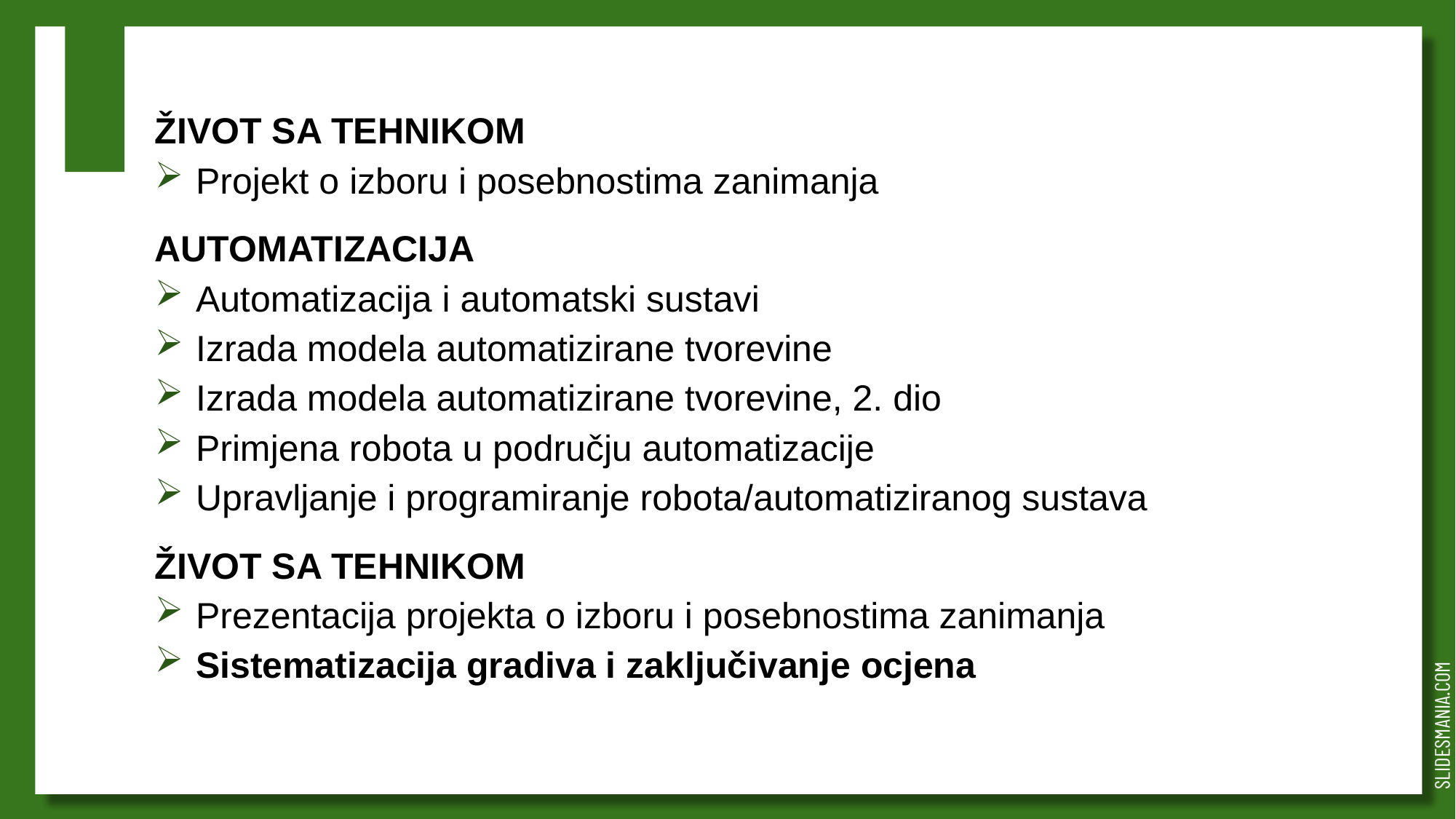

ŽIVOT SA TEHNIKOM
Projekt o izboru i posebnostima zanimanja
AUTOMATIZACIJA
Automatizacija i automatski sustavi
Izrada modela automatizirane tvorevine
Izrada modela automatizirane tvorevine, 2. dio
Primjena robota u području automatizacije
Upravljanje i programiranje robota/automatiziranog sustava
ŽIVOT SA TEHNIKOM
Prezentacija projekta o izboru i posebnostima zanimanja
Sistematizacija gradiva i zaključivanje ocjena